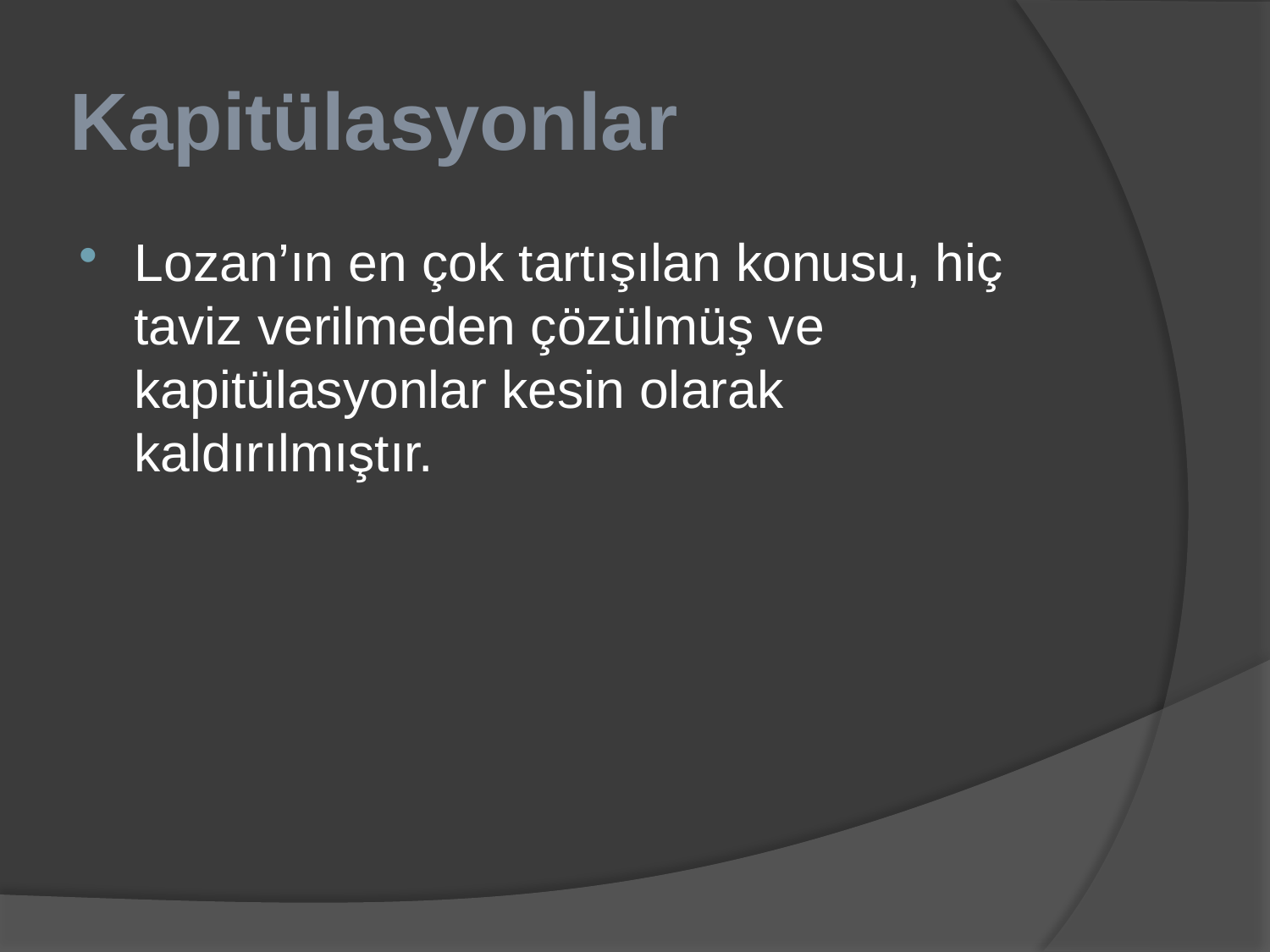

# Kapitülasyonlar
Lozan’ın en çok tartışılan konusu, hiç taviz verilmeden çözülmüş ve kapitülasyonlar kesin olarak kaldırılmıştır.